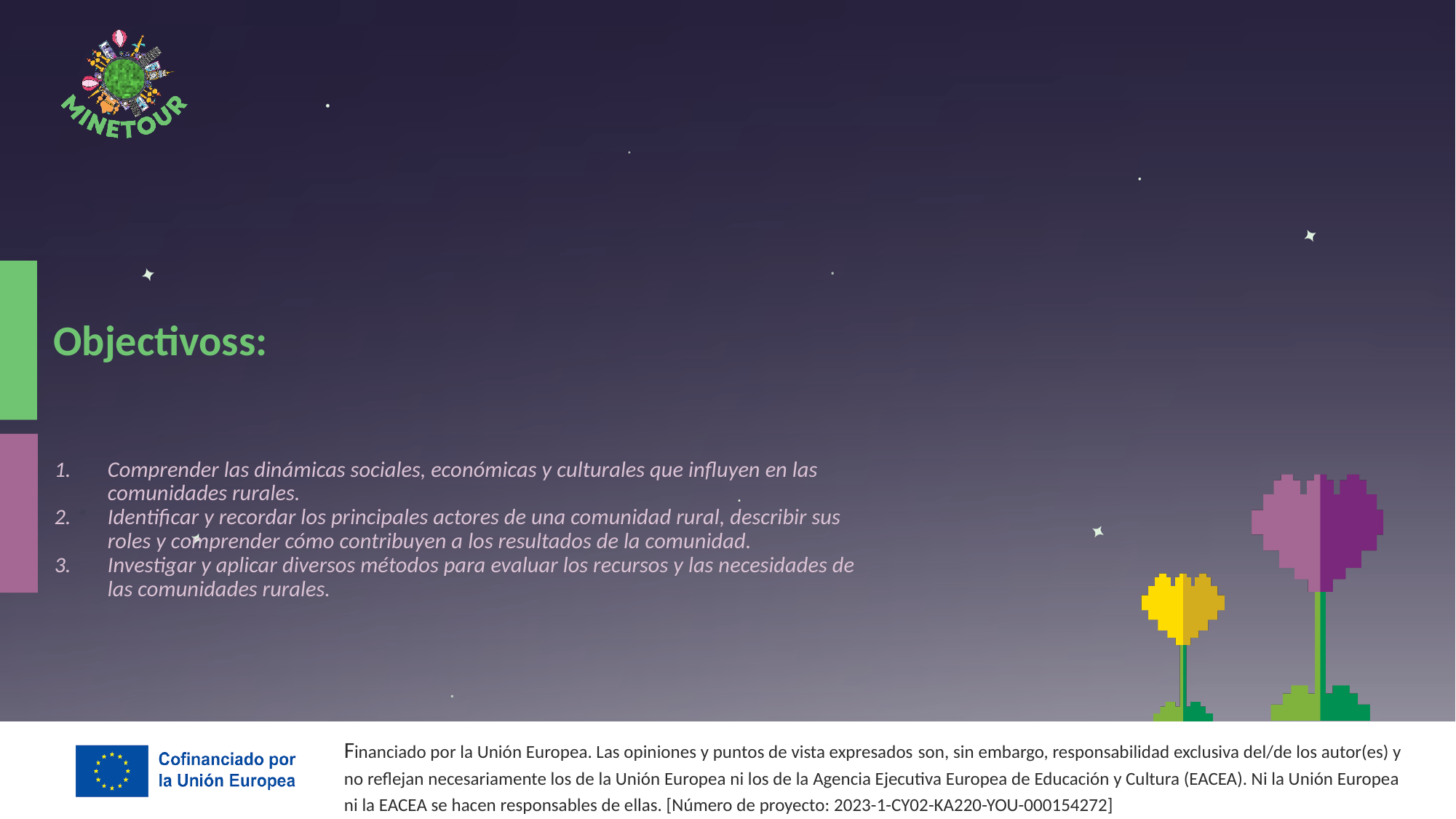

# Objectivoss:
Comprender las dinámicas sociales, económicas y culturales que influyen en las comunidades rurales.
Identificar y recordar los principales actores de una comunidad rural, describir sus roles y comprender cómo contribuyen a los resultados de la comunidad.
Investigar y aplicar diversos métodos para evaluar los recursos y las necesidades de las comunidades rurales.

Financiado por la Unión Europea. Las opiniones y puntos de vista expresados ​​son, sin embargo, responsabilidad exclusiva del/de los autor(es) y no reflejan necesariamente los de la Unión Europea ni los de la Agencia Ejecutiva Europea de Educación y Cultura (EACEA). Ni la Unión Europea ni la EACEA se hacen responsables de ellas. [Número de proyecto: 2023-1-CY02-KA220-YOU-000154272]